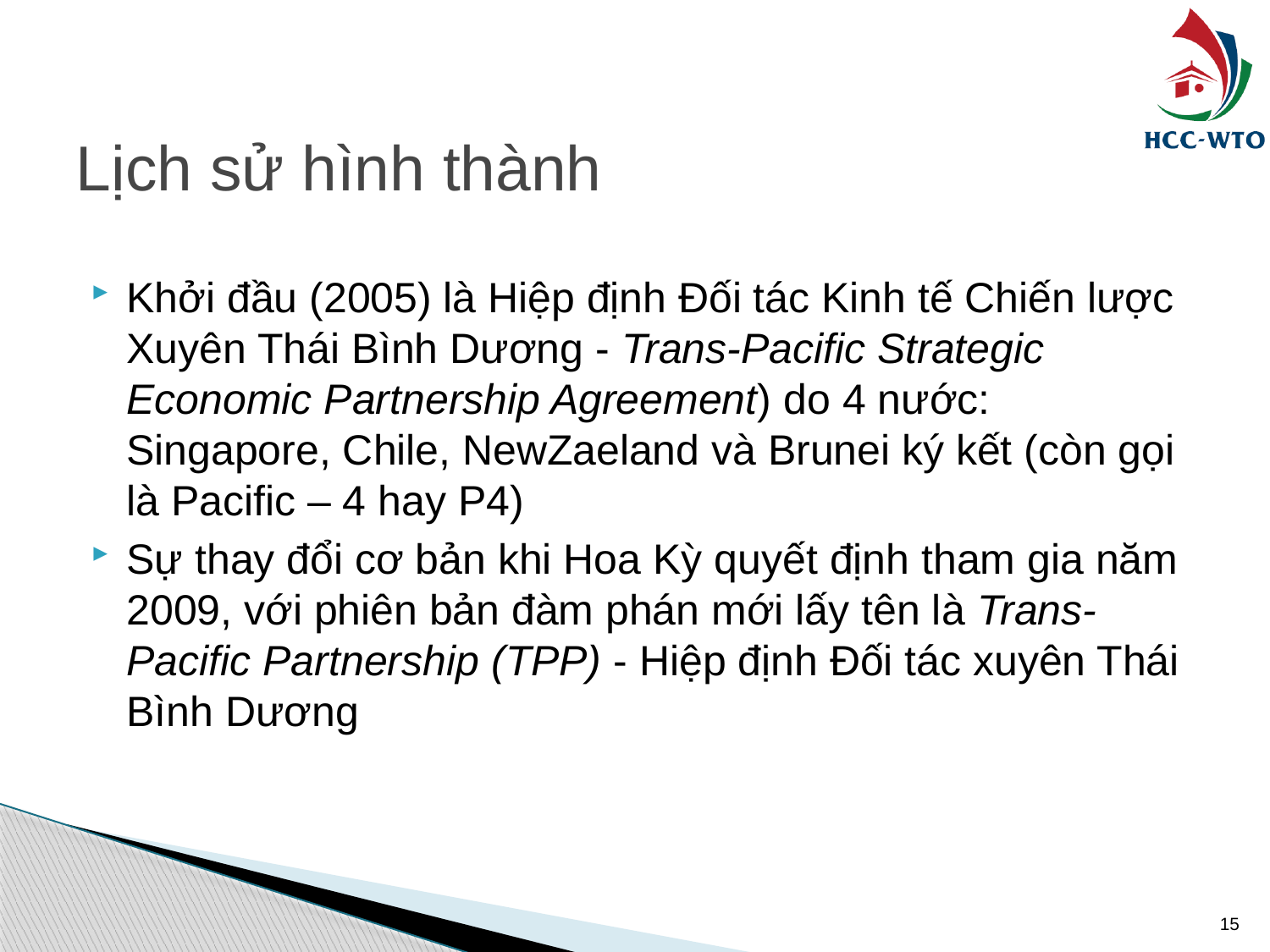

# Lịch sử hình thành
Khởi đầu (2005) là Hiệp định Đối tác Kinh tế Chiến lược Xuyên Thái Bình Dương - Trans-Pacific Strategic Economic Partnership Agreement) do 4 nước: Singapore, Chile, NewZaeland và Brunei ký kết (còn gọi là Pacific – 4 hay P4)
Sự thay đổi cơ bản khi Hoa Kỳ quyết định tham gia năm 2009, với phiên bản đàm phán mới lấy tên là Trans-Pacific Partnership (TPP) - Hiệp định Đối tác xuyên Thái Bình Dương
15